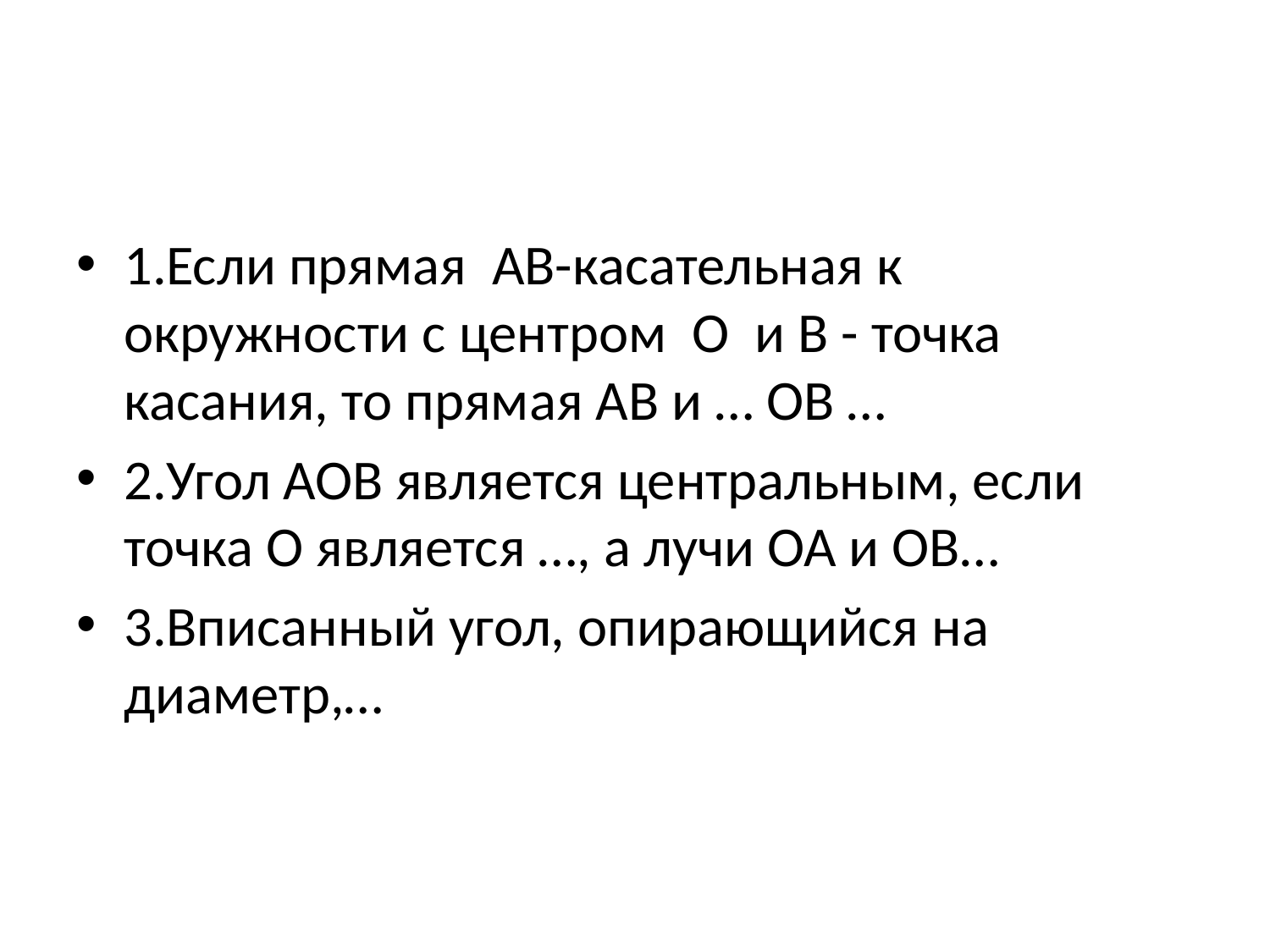

#
1.Если прямая  АВ-касательная к окружности с центром  О  и В - точка касания, то прямая АВ и … ОВ …
2.Угол АОВ является центральным, если точка О является …, а лучи ОА и ОВ…
3.Вписанный угол, опирающийся на диаметр,…